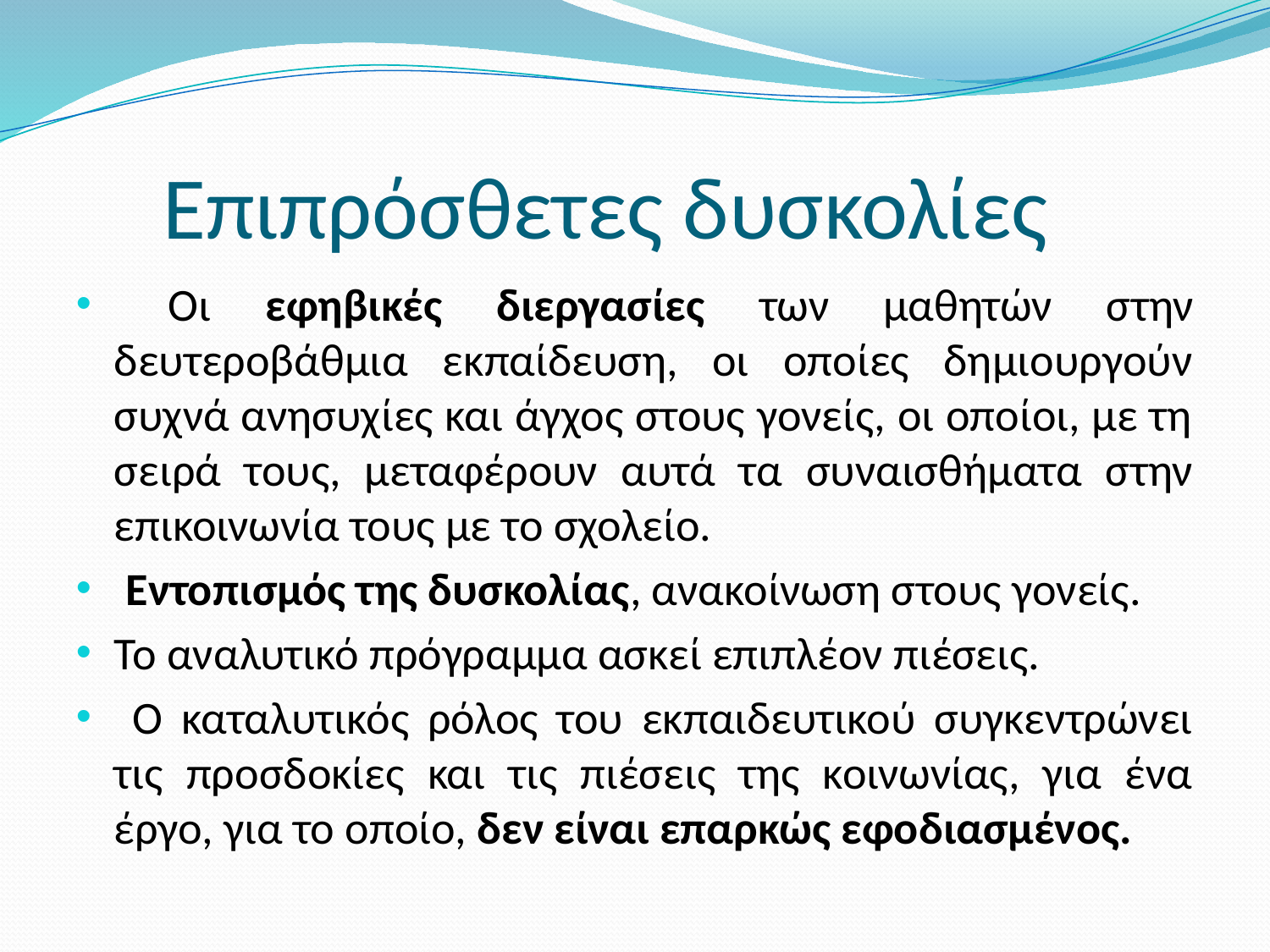

# Επιπρόσθετες δυσκολίες
 Οι εφηβικές διεργασίες των μαθητών στην δευτεροβάθμια εκπαίδευση, οι οποίες δημιουργούν συχνά ανησυχίες και άγχος στους γονείς, οι οποίοι, με τη σειρά τους, μεταφέρουν αυτά τα συναισθήματα στην επικοινωνία τους με το σχολείο.
 Εντοπισμός της δυσκολίας, ανακοίνωση στους γονείς.
Το αναλυτικό πρόγραμμα ασκεί επιπλέον πιέσεις.
 Ο καταλυτικός ρόλος του εκπαιδευτικού συγκεντρώνει τις προσδοκίες και τις πιέσεις της κοινωνίας, για ένα έργο, για το οποίο, δεν είναι επαρκώς εφοδιασμένος.